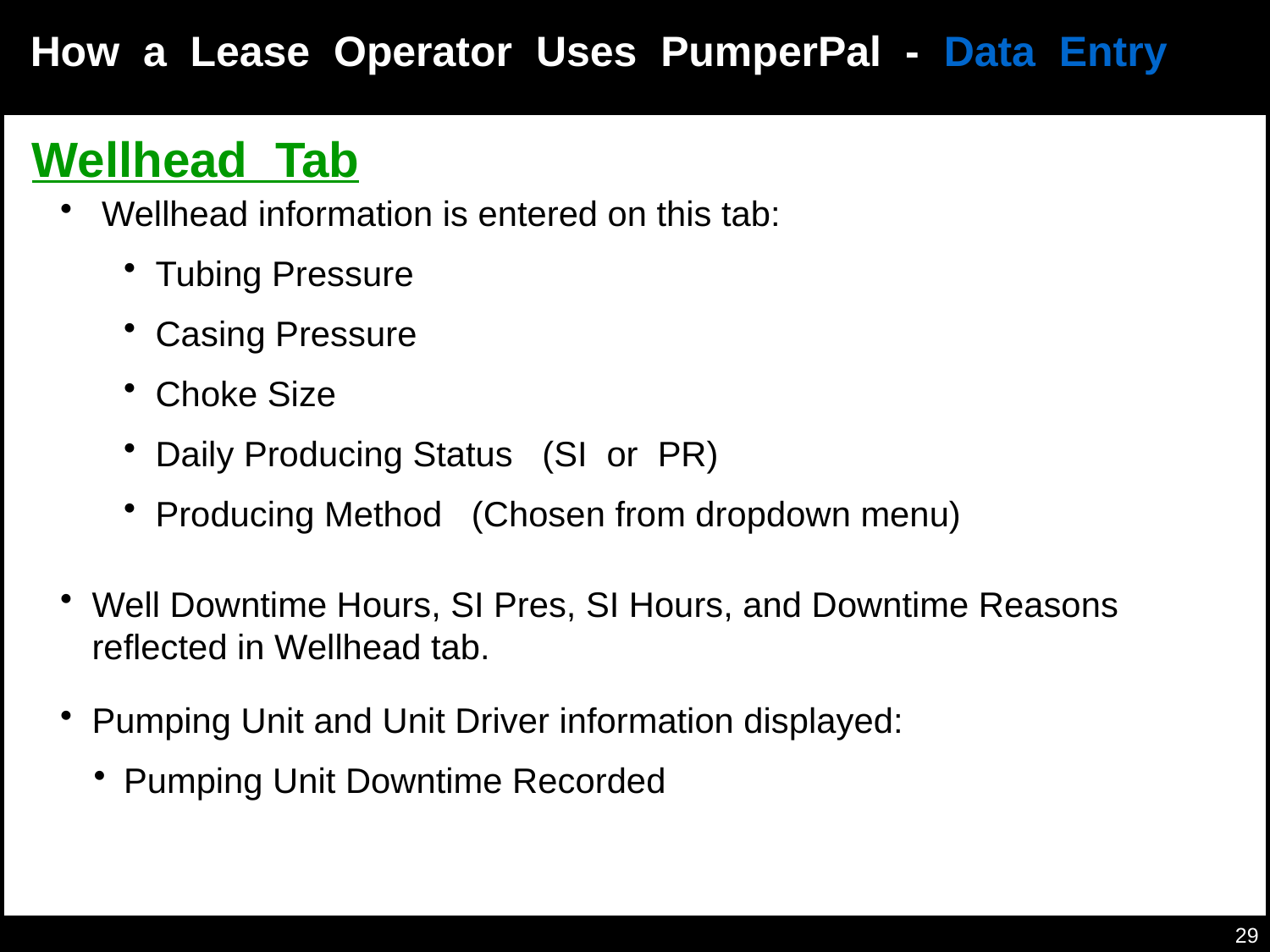

Wellhead
How  a  Lease  Operator  Uses  PumperPal  -  Data  Entry
Wellhead  Tab
 Wellhead information is entered on this tab:
Tubing Pressure
Casing Pressure
Choke Size
Daily Producing Status   (SI  or  PR)
Producing Method   (Chosen from dropdown menu)
Well Downtime Hours, SI Pres, SI Hours, and Downtime Reasons reflected in Wellhead tab.
Pumping Unit and Unit Driver information displayed:
Pumping Unit Downtime Recorded